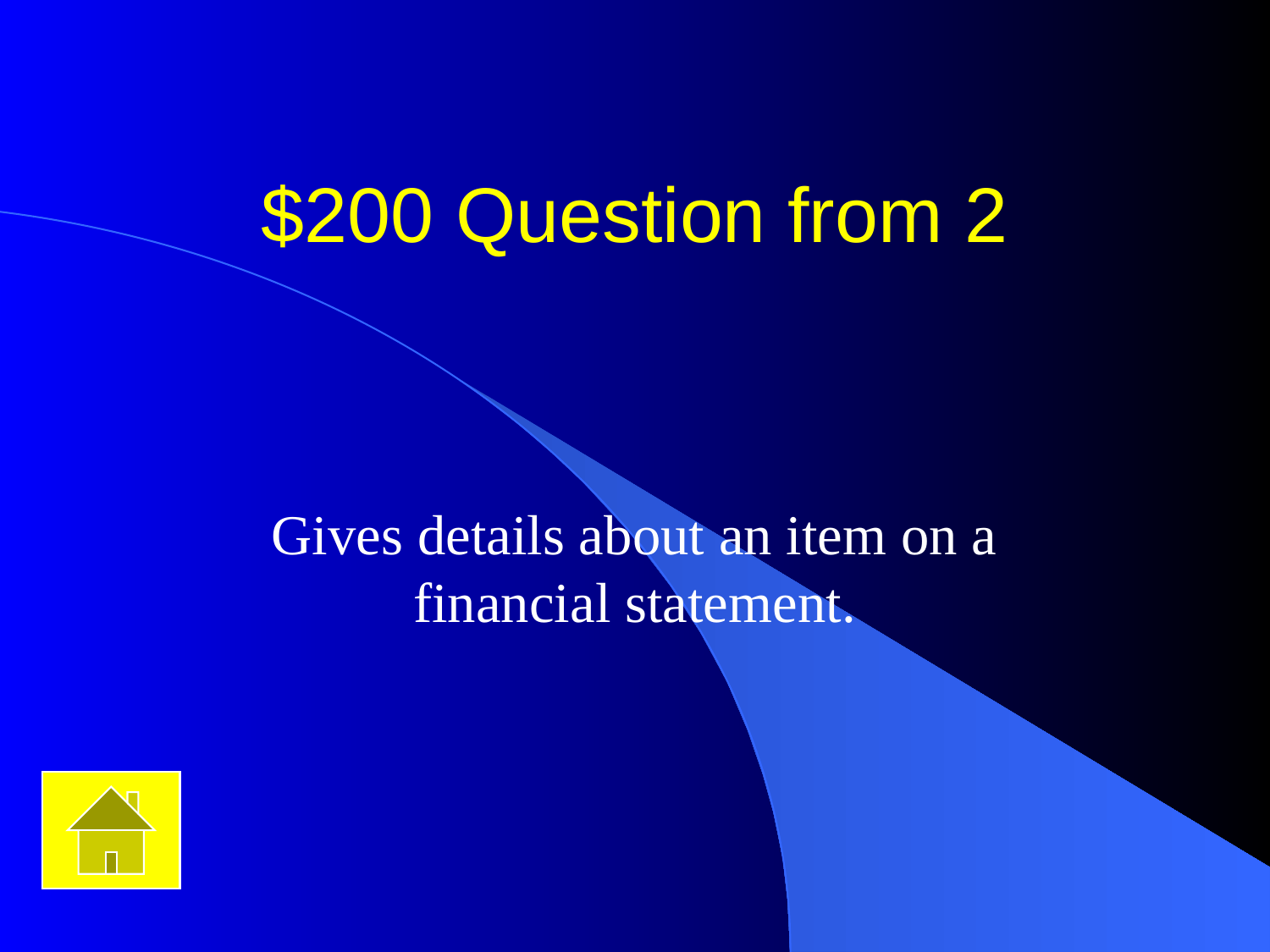

# $200 Question from 2
Gives details about an item on a financial statement.